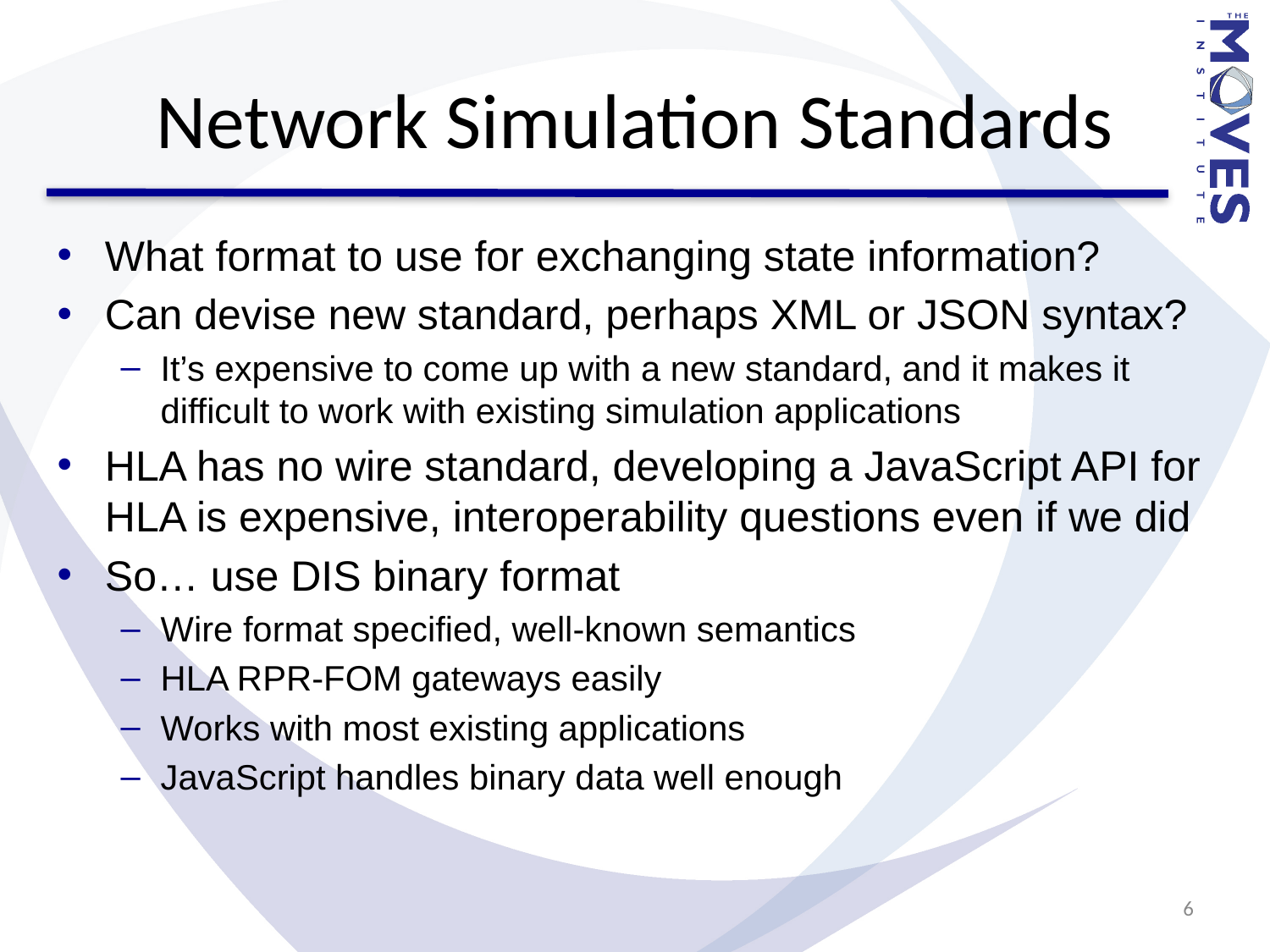

# Network Simulation Standards
What format to use for exchanging state information?
Can devise new standard, perhaps XML or JSON syntax?
It’s expensive to come up with a new standard, and it makes it difficult to work with existing simulation applications
HLA has no wire standard, developing a JavaScript API for HLA is expensive, interoperability questions even if we did
So… use DIS binary format
Wire format specified, well-known semantics
HLA RPR-FOM gateways easily
Works with most existing applications
JavaScript handles binary data well enough
6